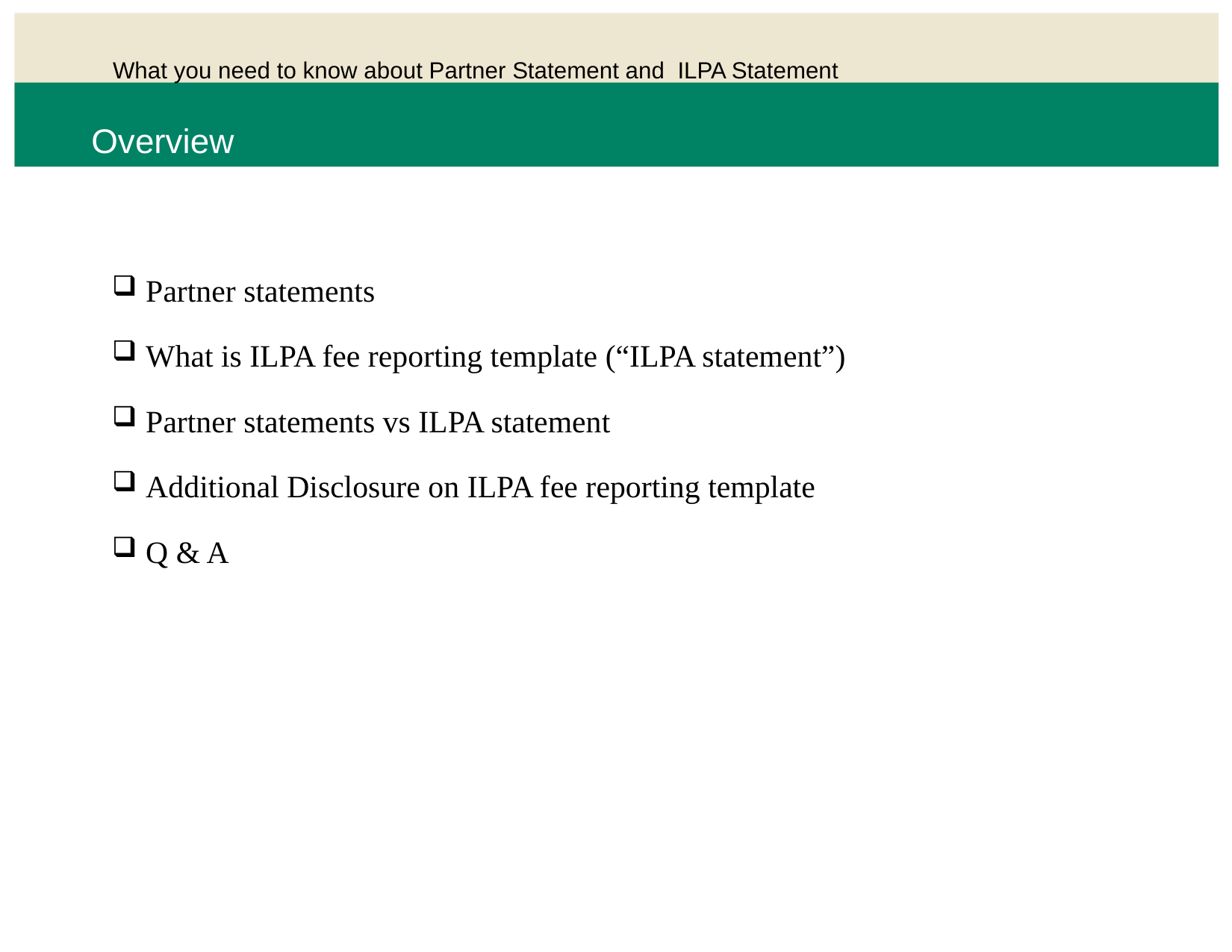

# Overview
Partner statements
What is ILPA fee reporting template (“ILPA statement”)
Partner statements vs ILPA statement
Additional Disclosure on ILPA fee reporting template
Q & A